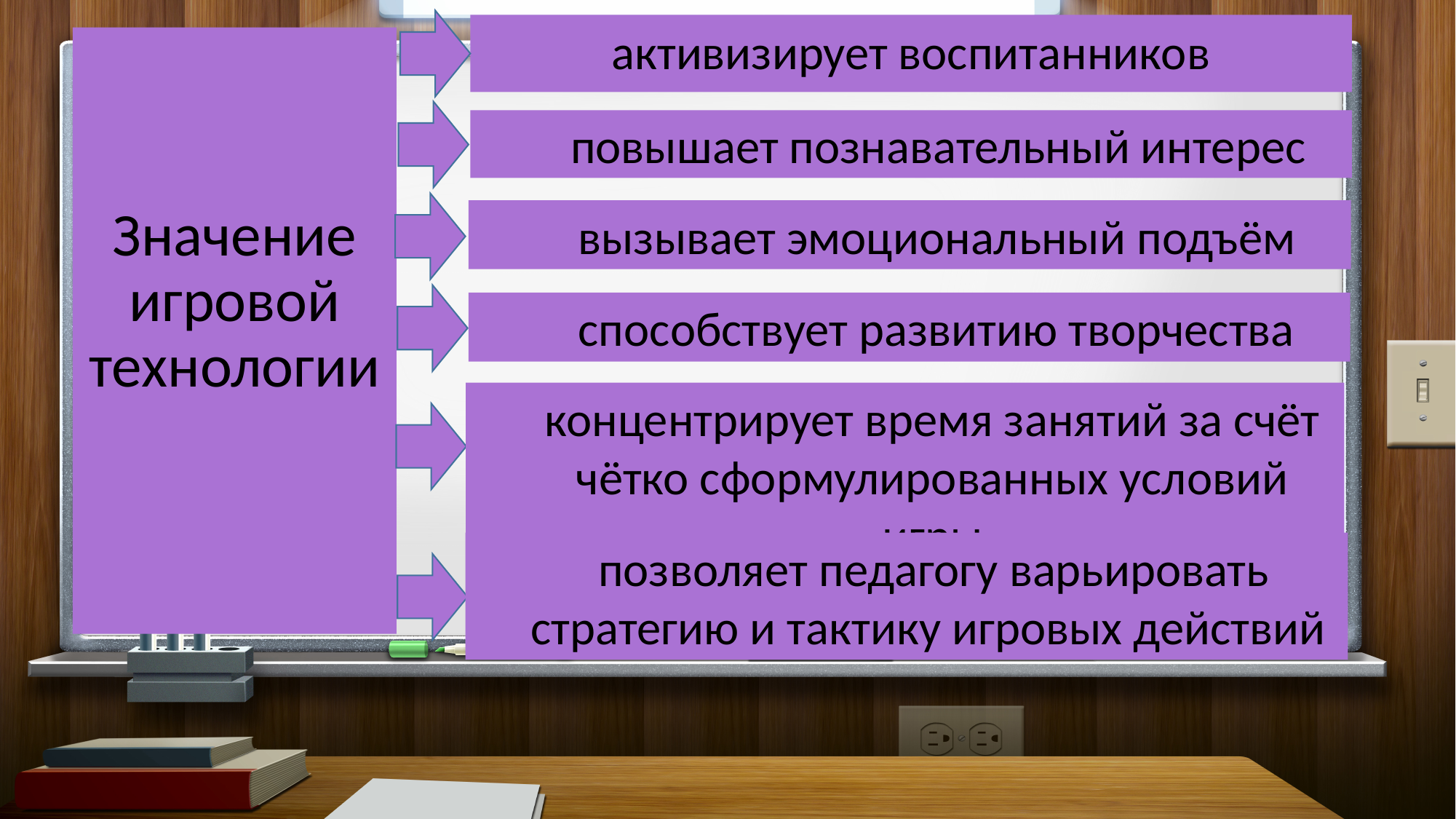

активизирует воспитанников

Значение игровой технологии

повышает познавательный интерес
вызывает эмоциональный подъём

способствует развитию творчества

концентрирует время занятий за счёт чётко сформулированных условий игры

позволяет педагогу варьировать стратегию и тактику игровых действий